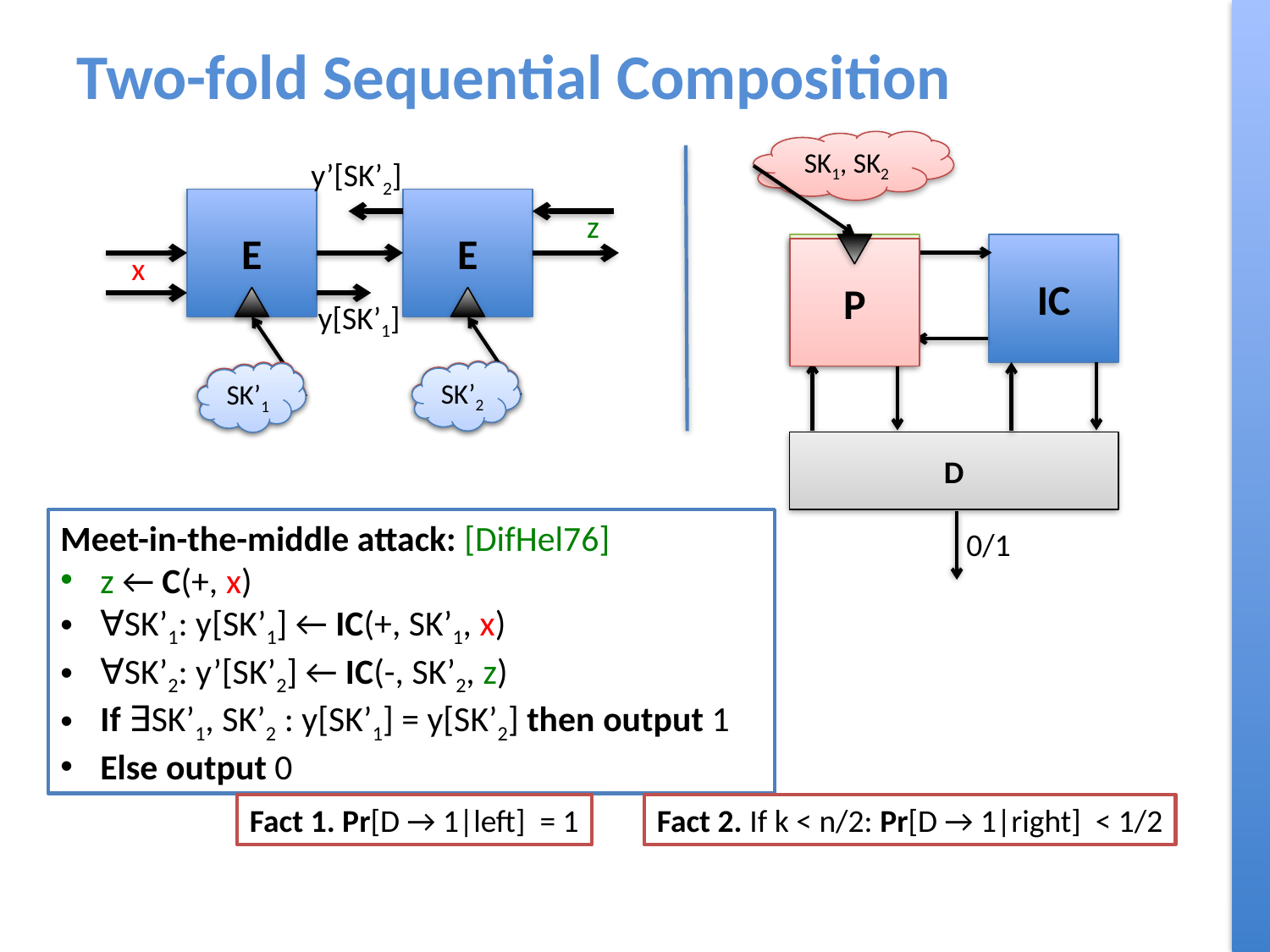

# Two-fold Sequential Composition
SK1, SK2
y’[SK’2]
E

E

z
EE

IC
P
x
y[SK’1]
SK2
SK’2
SK1
SK’1
D
Meet-in-the-middle attack: [DifHel76]
z ← C(+, x)
∀SK’1: y[SK’1] ← IC(+, SK’1, x)
∀SK’2: y’[SK’2] ← IC(-, SK’2, z)
If ∃SK’1, SK’2 : y[SK’1] = y[SK’2] then output 1
Else output 0
0/1
Fact 1. Pr[D → 1|left]  = 1
Fact 2. If k < n/2: Pr[D → 1|right]  < 1/2